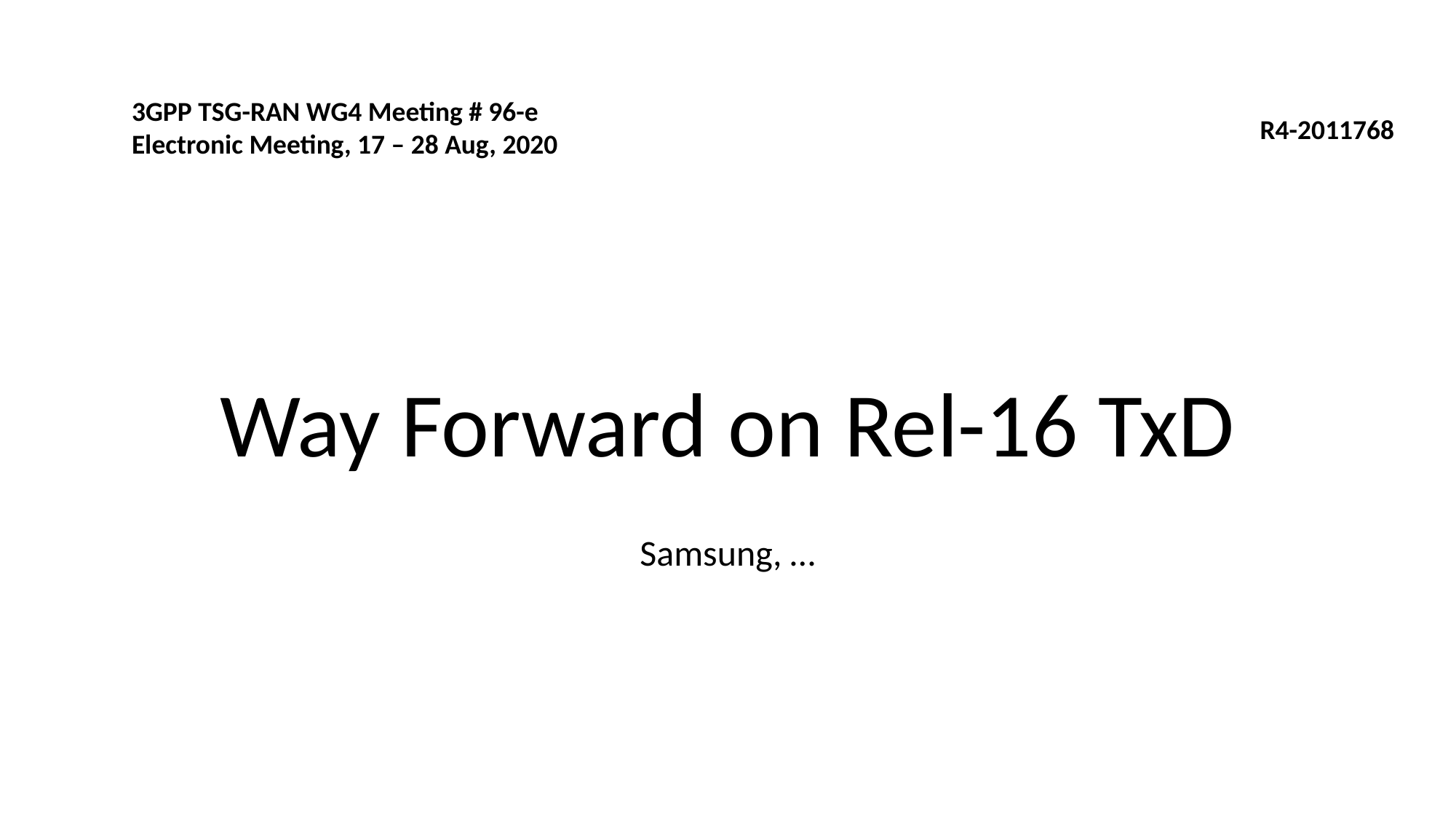

3GPP TSG-RAN WG4 Meeting # 96-e
Electronic Meeting, 17 – 28 Aug, 2020
R4-2011768
# Way Forward on Rel-16 TxD
Samsung, …